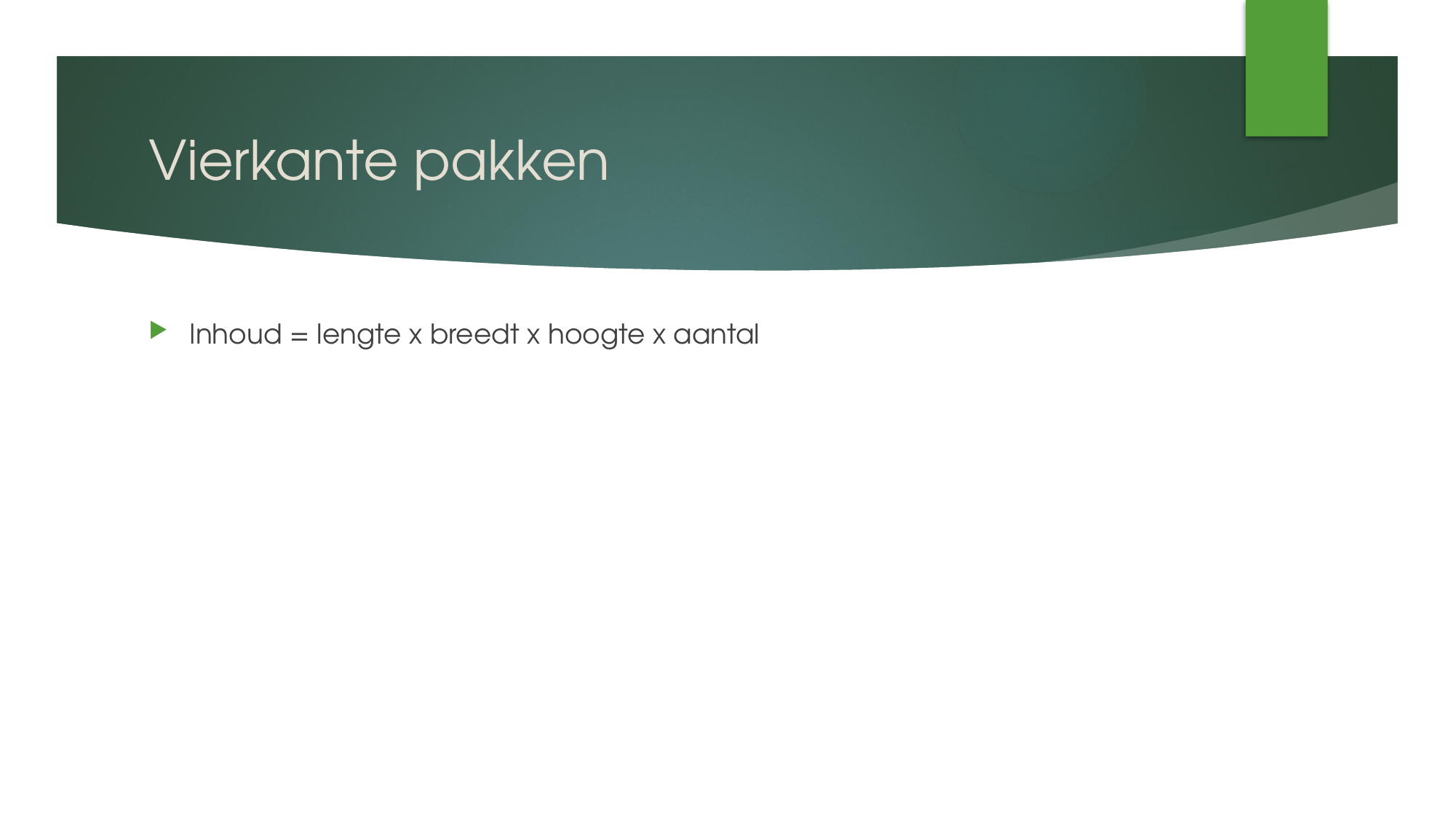

# Vierkante pakken
Inhoud = lengte x breedt x hoogte x aantal